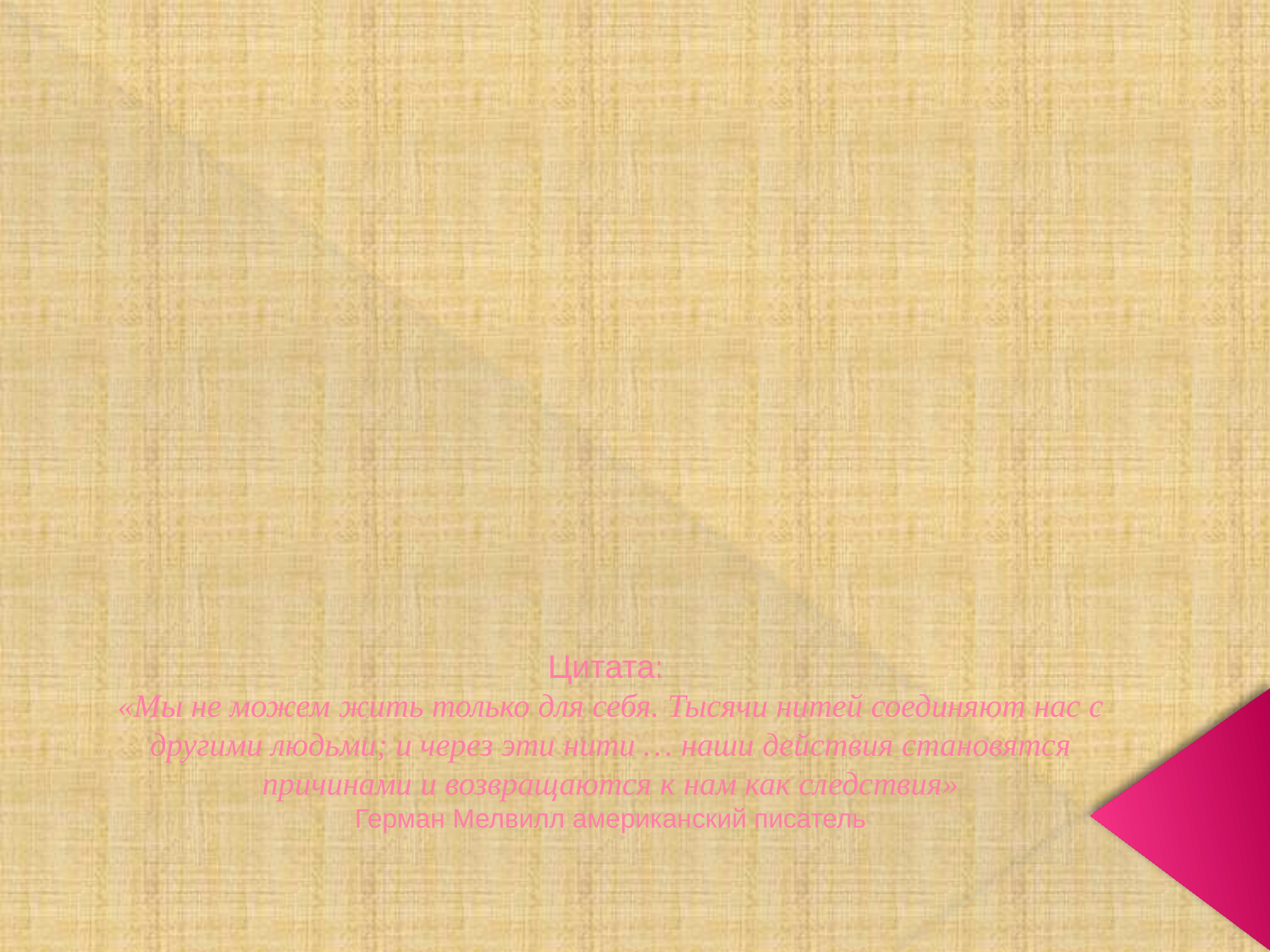

# Цитата: «Мы не можем жить только для себя. Тысячи нитей соединяют нас с другими людьми; и через эти нити … наши действия становятся причинами и возвращаются к нам как следствия» Герман Мелвилл американский писатель